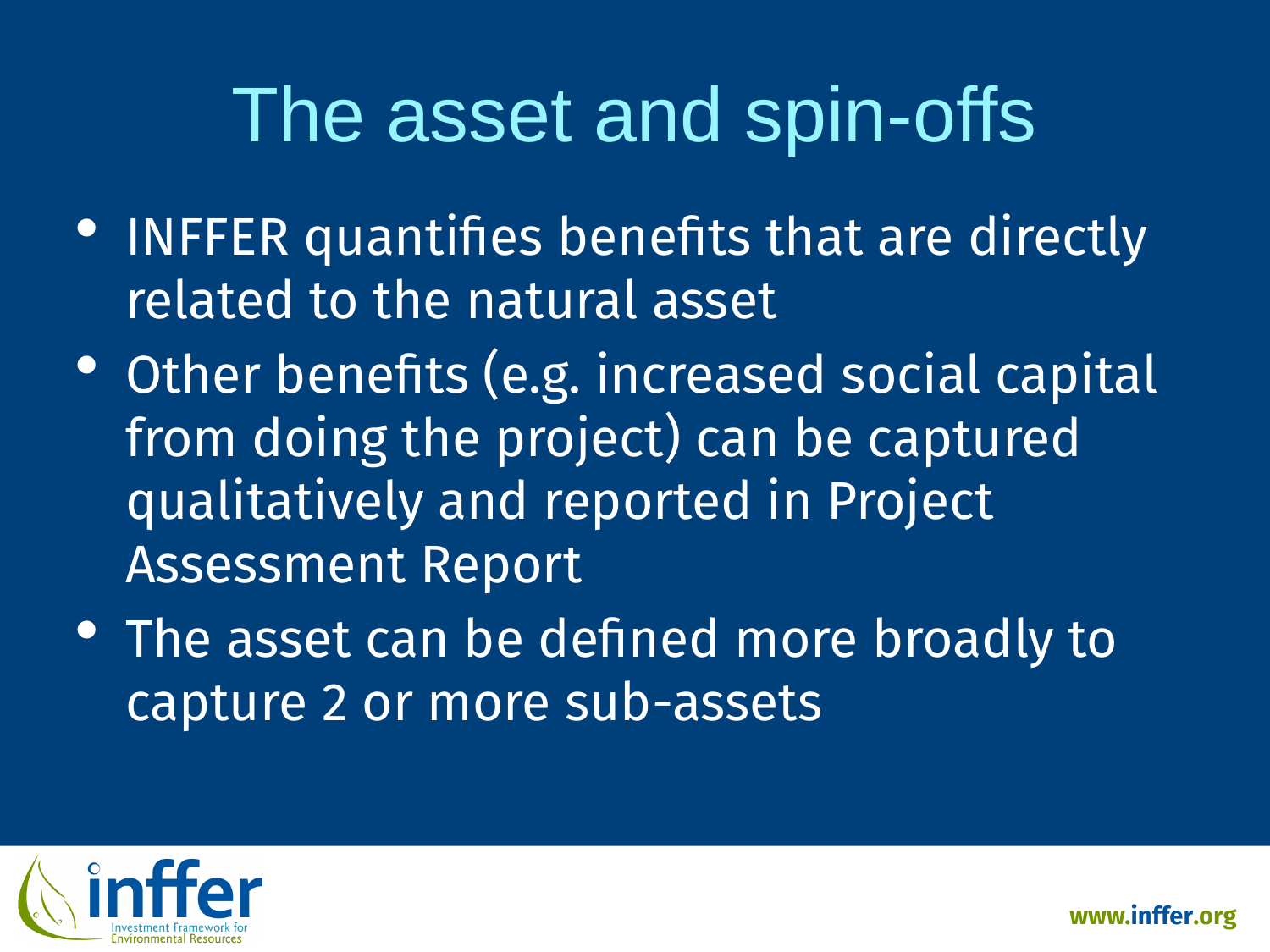

# The asset and spin-offs
INFFER quantifies benefits that are directly related to the natural asset
Other benefits (e.g. increased social capital from doing the project) can be captured qualitatively and reported in Project Assessment Report
The asset can be defined more broadly to capture 2 or more sub-assets